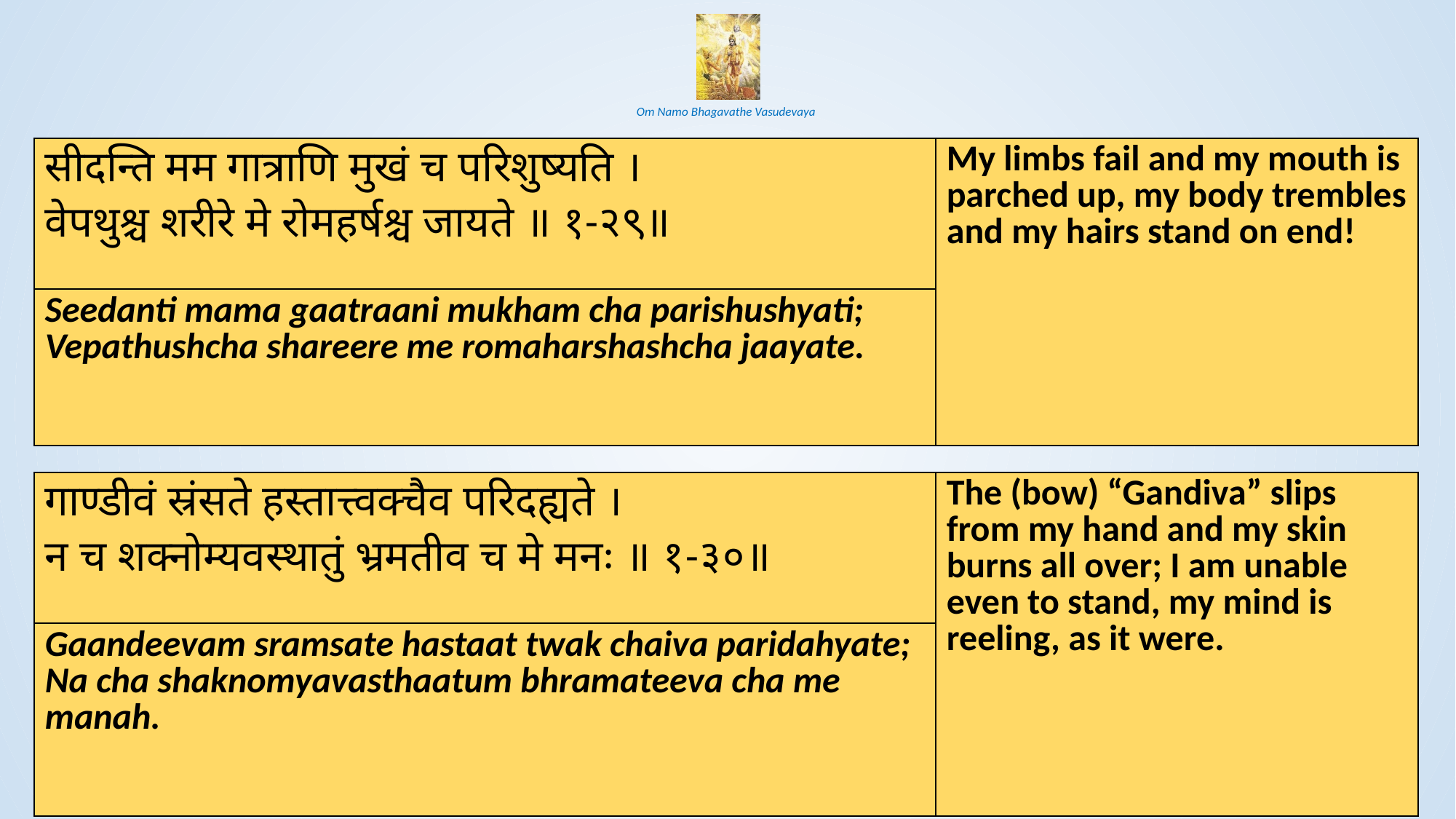

# Om Namo Bhagavathe Vasudevaya
| सीदन्ति मम गात्राणि मुखं च परिशुष्यति । वेपथुश्च शरीरे मे रोमहर्षश्च जायते ॥ १-२९॥ | My limbs fail and my mouth is parched up, my body trembles and my hairs stand on end! |
| --- | --- |
| Seedanti mama gaatraani mukham cha parishushyati; Vepathushcha shareere me romaharshashcha jaayate. |  |
| गाण्डीवं स्रंसते हस्तात्त्वक्चैव परिदह्यते । न च शक्नोम्यवस्थातुं भ्रमतीव च मे मनः ॥ १-३०॥ | The (bow) “Gandiva” slips from my hand and my skin burns all over; I am unable even to stand, my mind is reeling, as it were. |
| --- | --- |
| Gaandeevam sramsate hastaat twak chaiva paridahyate; Na cha shaknomyavasthaatum bhramateeva cha me manah. |  |